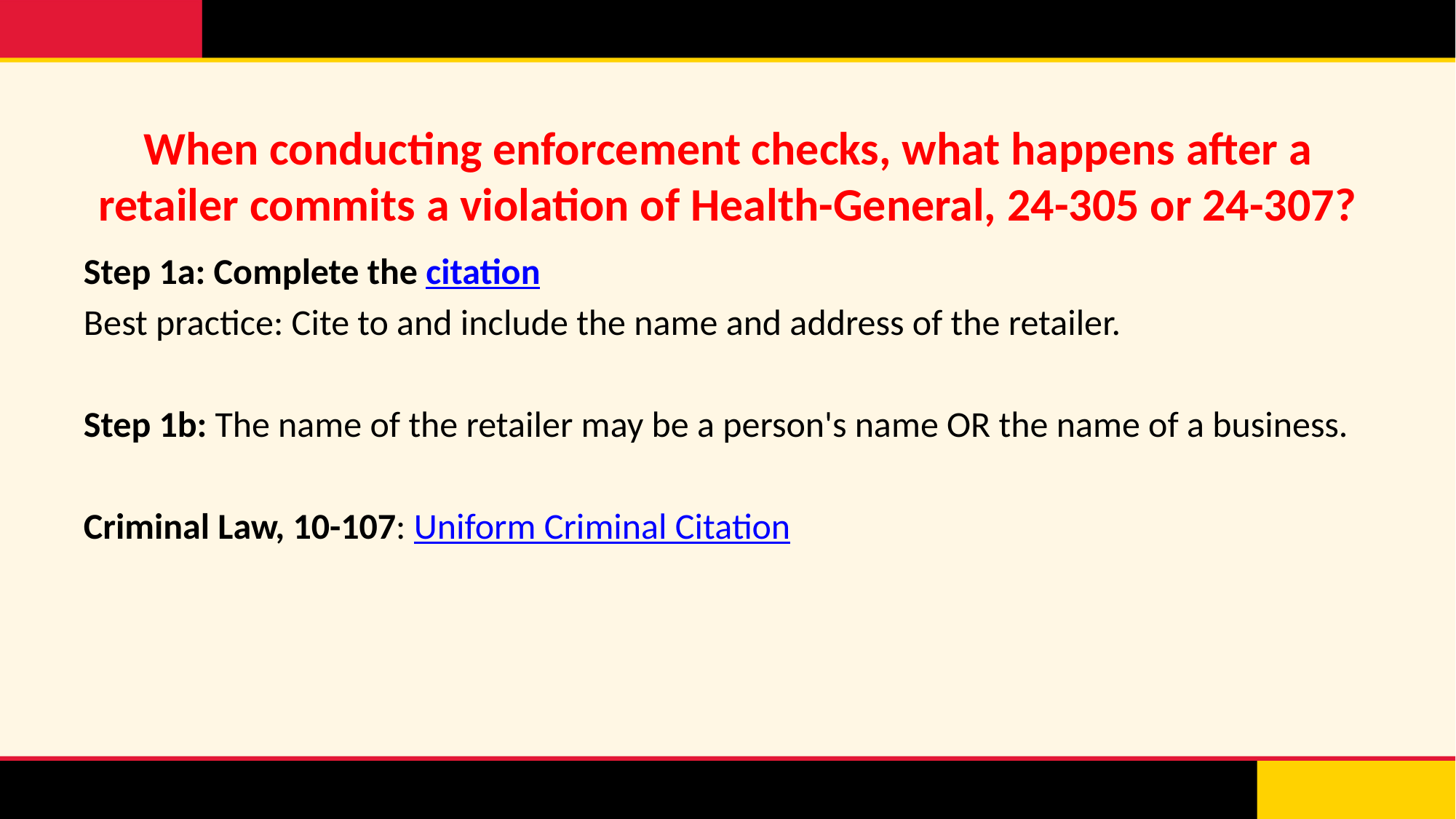

# When conducting enforcement checks, what happens after a retailer commits a violation of Health-General, 24-305 or 24-307?
Step 1a: Complete the citation
Best practice: Cite to and include the name and address of the retailer.

Step 1b: The name of the retailer may be a person's name OR the name of a business.

Criminal Law, 10-107: Uniform Criminal Citation